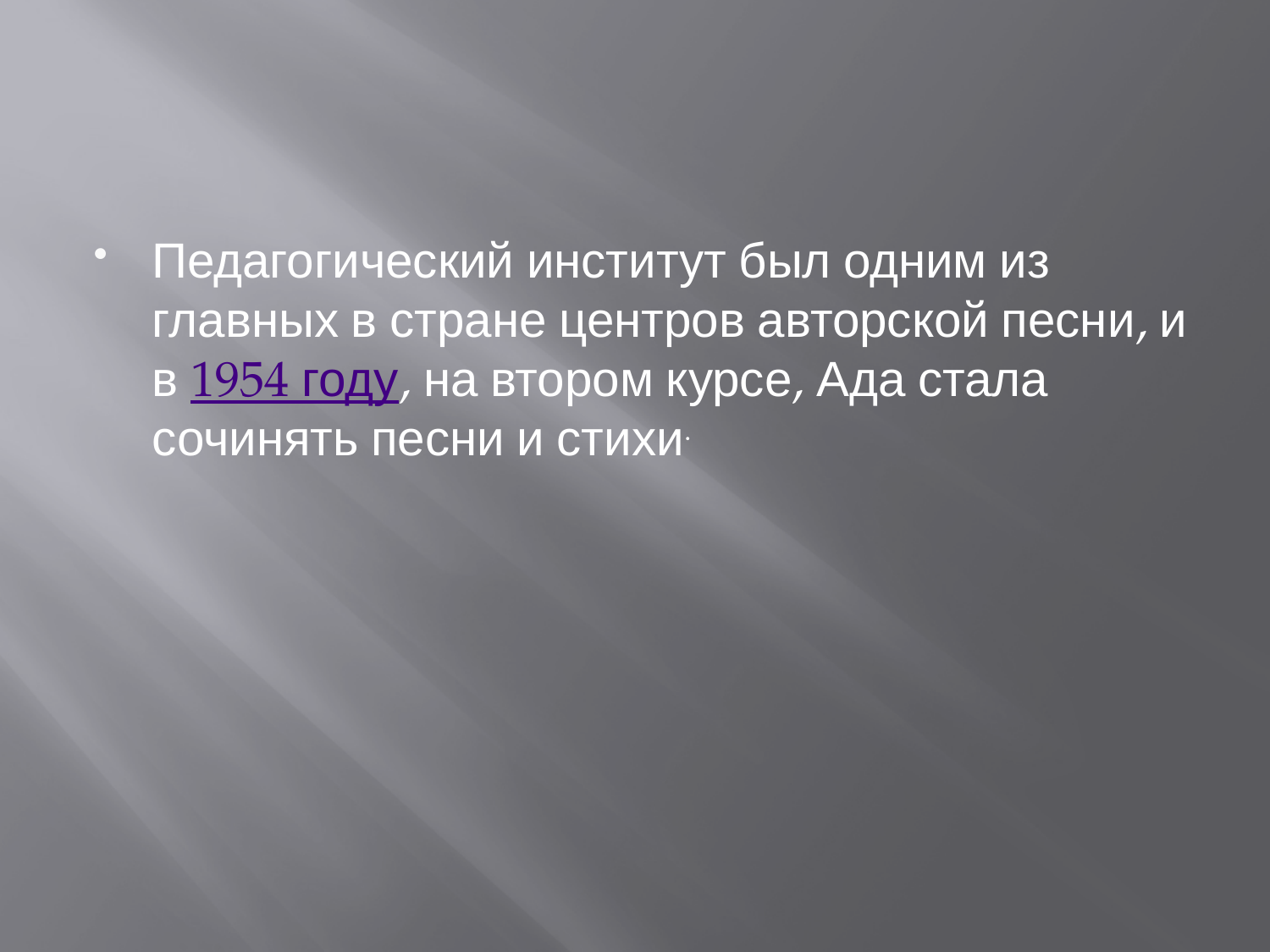

#
Педагогический институт был одним из главных в стране центров авторской песни, и в 1954 году, на втором курсе, Ада стала сочинять песни и стихи.